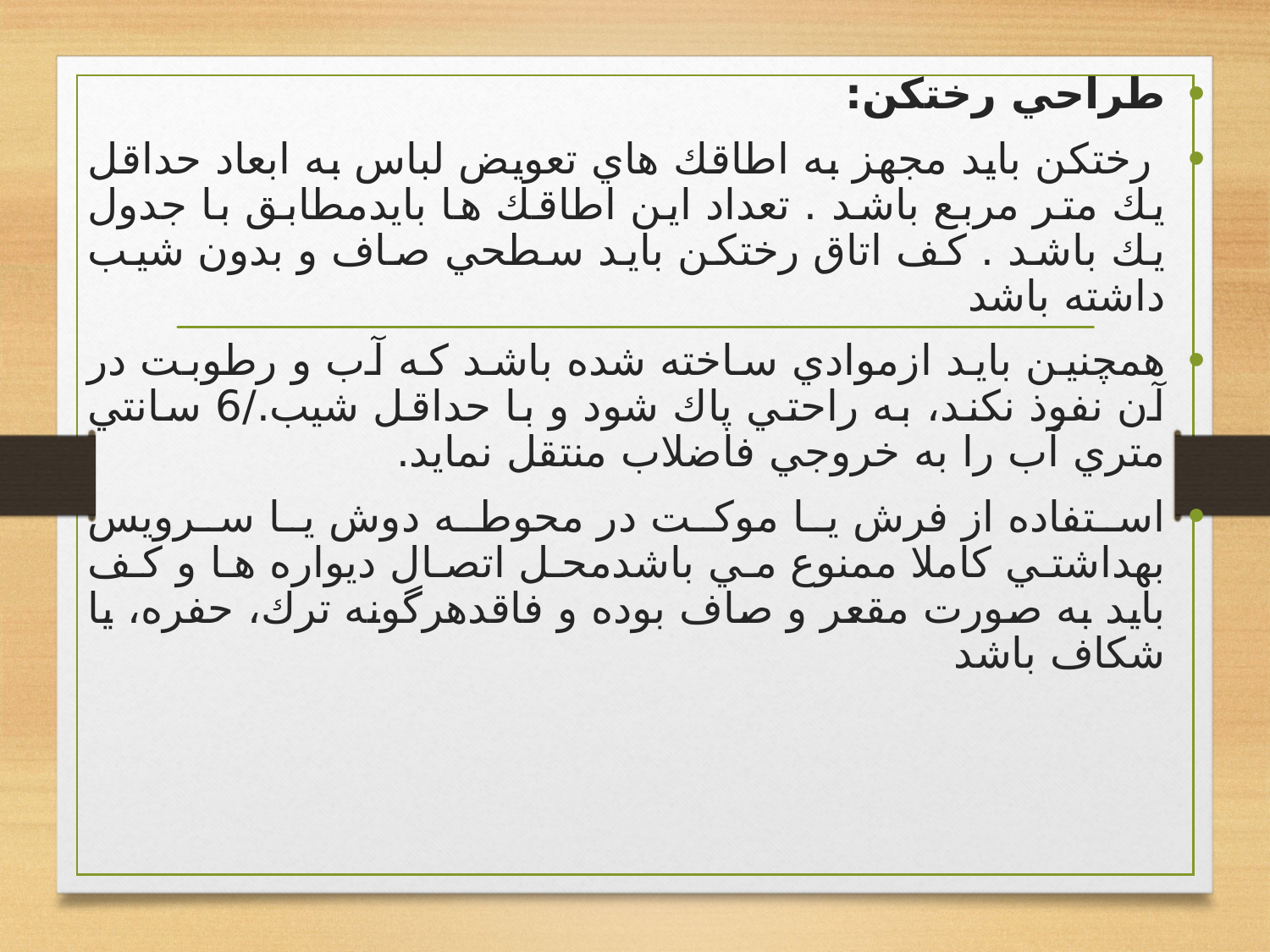

طراحي رختكن:
 رختكن بايد مجهز به اطاقك هاي تعويض لباس به ابعاد حداقل يك متر مربع باشد . تعداد اين اطاقك ها بايدمطابق با جدول يك باشد . كف اتاق رختكن بايد سطحي صاف و بدون شيب داشته باشد
همچنين بايد ازموادي ساخته شده باشد كه آب و رطوبت در آن نفوذ نكند، به راحتي پاك شود و با حداقل شيب./6 سانتي متري آب را به خروجي فاضلاب منتقل نمايد.
استفاده از فرش يا موكت در محوطه دوش يا سرويس بهداشتي كاملا ممنوع مي باشدمحل اتصال ديواره ها و كف بايد به صورت مقعر و صاف بوده و فاقدهرگونه ترك، حفره، يا شكاف باشد